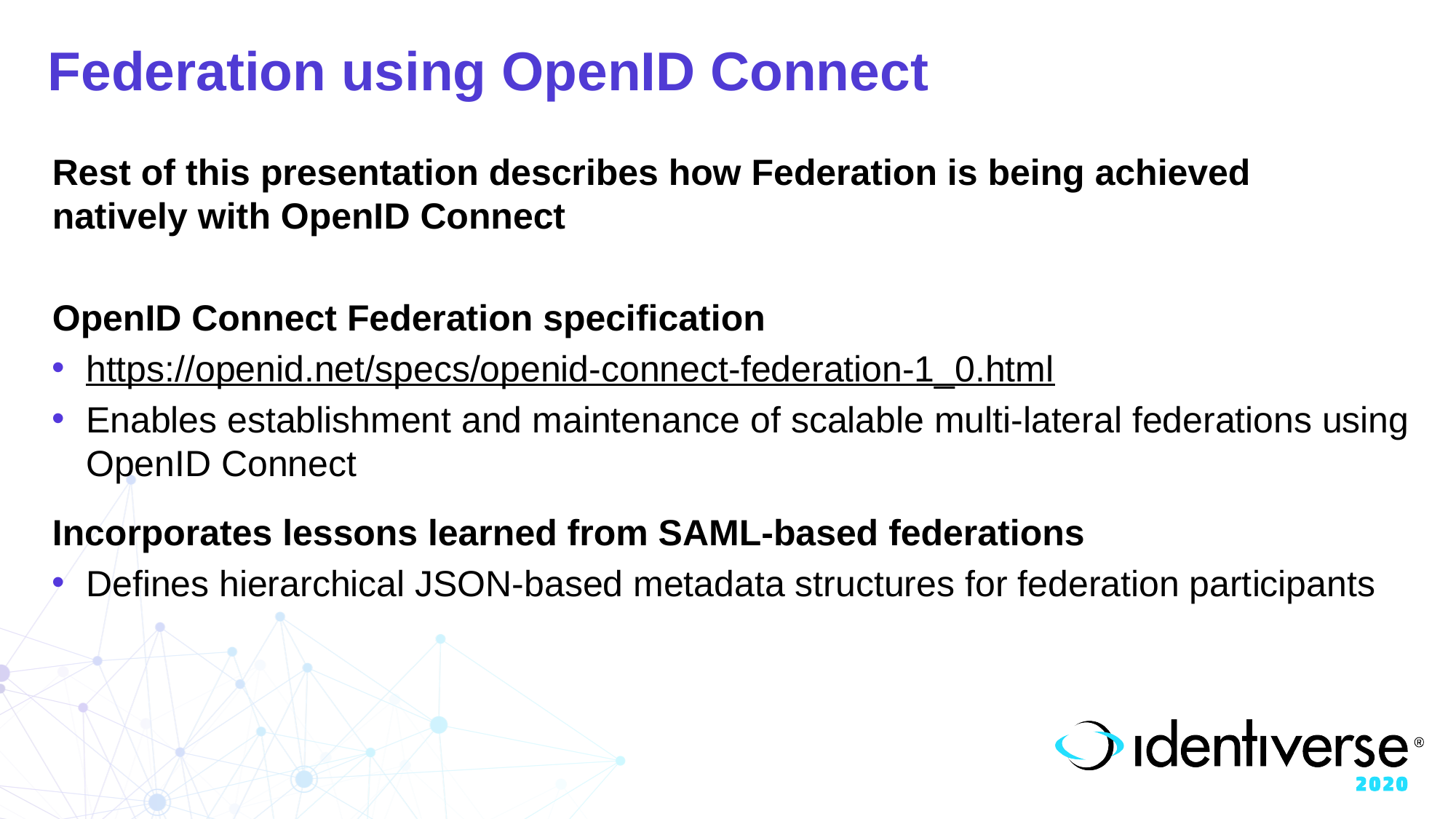

# Federation using OpenID Connect
Rest of this presentation describes how Federation is being achieved
natively with OpenID Connect

OpenID Connect Federation specification
https://openid.net/specs/openid-connect-federation-1_0.html
Enables establishment and maintenance of scalable multi-lateral federations using
OpenID Connect
Incorporates lessons learned from SAML-based federations
Defines hierarchical JSON-based metadata structures for federation participants